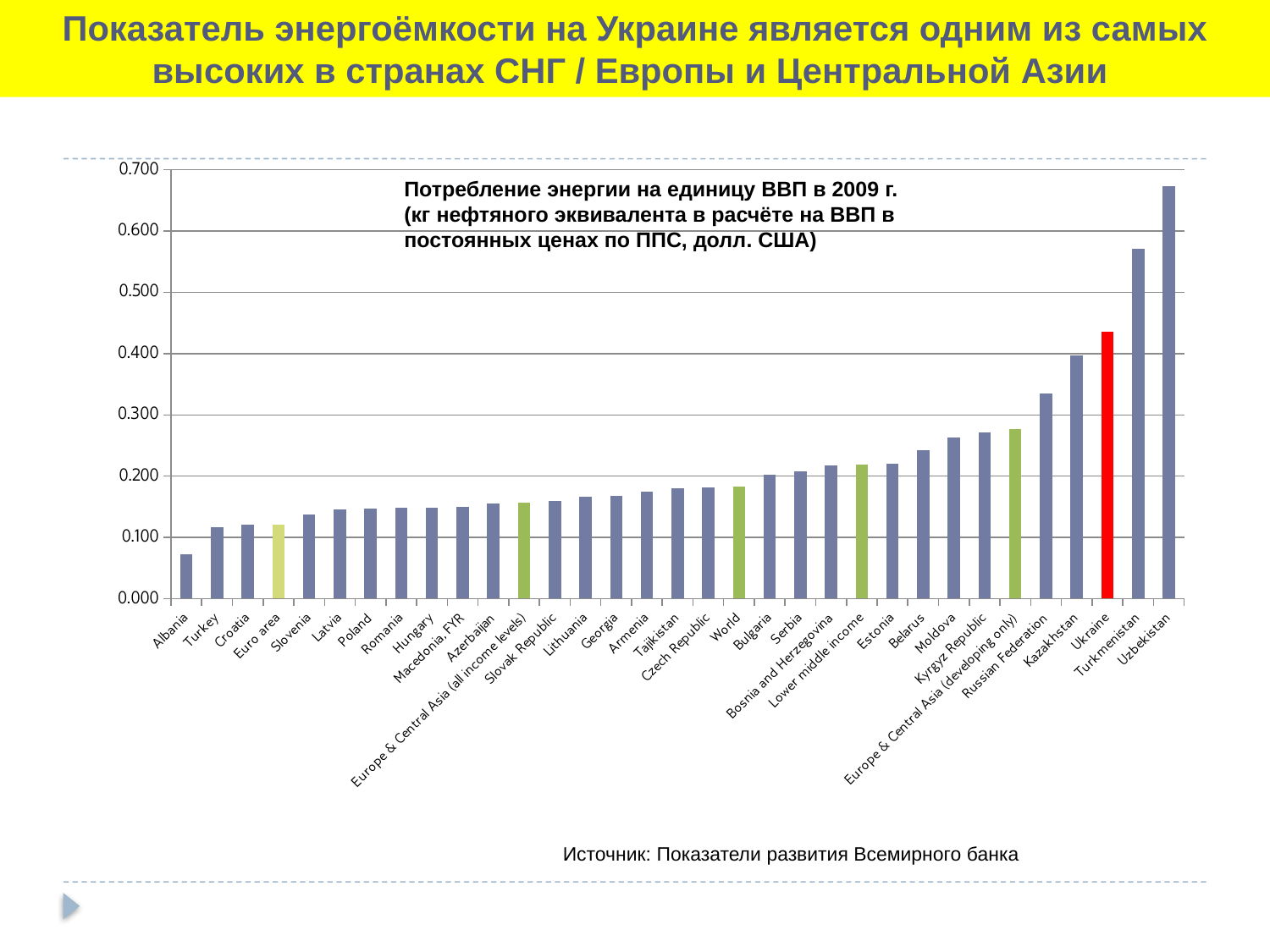

Показатель энергоёмкости на Украине является одним из самых высоких в странах СНГ / Европы и Центральной Азии

### Chart

| Category |  |
|---|---|
| Albania | 0.0723389458538517 |
| Turkey | 0.1166259011651643 |
| Croatia | 0.12056065917213812 |
| Euro area | 0.12069674174480995 |
| Slovenia | 0.13765657134159287 |
| Latvia | 0.14491465502728587 |
| Poland | 0.1474477238301243 |
| Romania | 0.1482083813379326 |
| Hungary | 0.148434011128741 |
| Macedonia, FYR | 0.14934675437235478 |
| Azerbaijan | 0.15572584208756107 |
| Europe & Central Asia (all income levels) | 0.15643908118376254 |
| Slovak Republic | 0.1592127464490632 |
| Lithuania | 0.166299296108981 |
| Georgia | 0.1673824762617579 |
| Armenia | 0.175265854212949 |
| Tajikistan | 0.18032616686451797 |
| Czech Republic | 0.18096213821492702 |
| World | 0.18275825460479744 |
| Bulgaria | 0.2021419007803988 |
| Serbia | 0.2082640546578942 |
| Bosnia and Herzegovina | 0.217254008318567 |
| Lower middle income | 0.21826793271687145 |
| Estonia | 0.22060820531354847 |
| Belarus | 0.24286466317836067 |
| Moldova | 0.2636260239475293 |
| Kyrgyz Republic | 0.27142097592432196 |
| Europe & Central Asia (developing only) | 0.2770985217688894 |
| Russian Federation | 0.33476962852329 |
| Kazakhstan | 0.39645966127738186 |
| Ukraine | 0.43508447368174685 |
| Turkmenistan | 0.5715040514954249 |
| Uzbekistan | 0.6733485807502371 |
Потребление энергии на единицу ВВП в 2009 г.
(кг нефтяного эквивалента в расчёте на ВВП в постоянных ценах по ППС, долл. США)
Источник: Показатели развития Всемирного банка